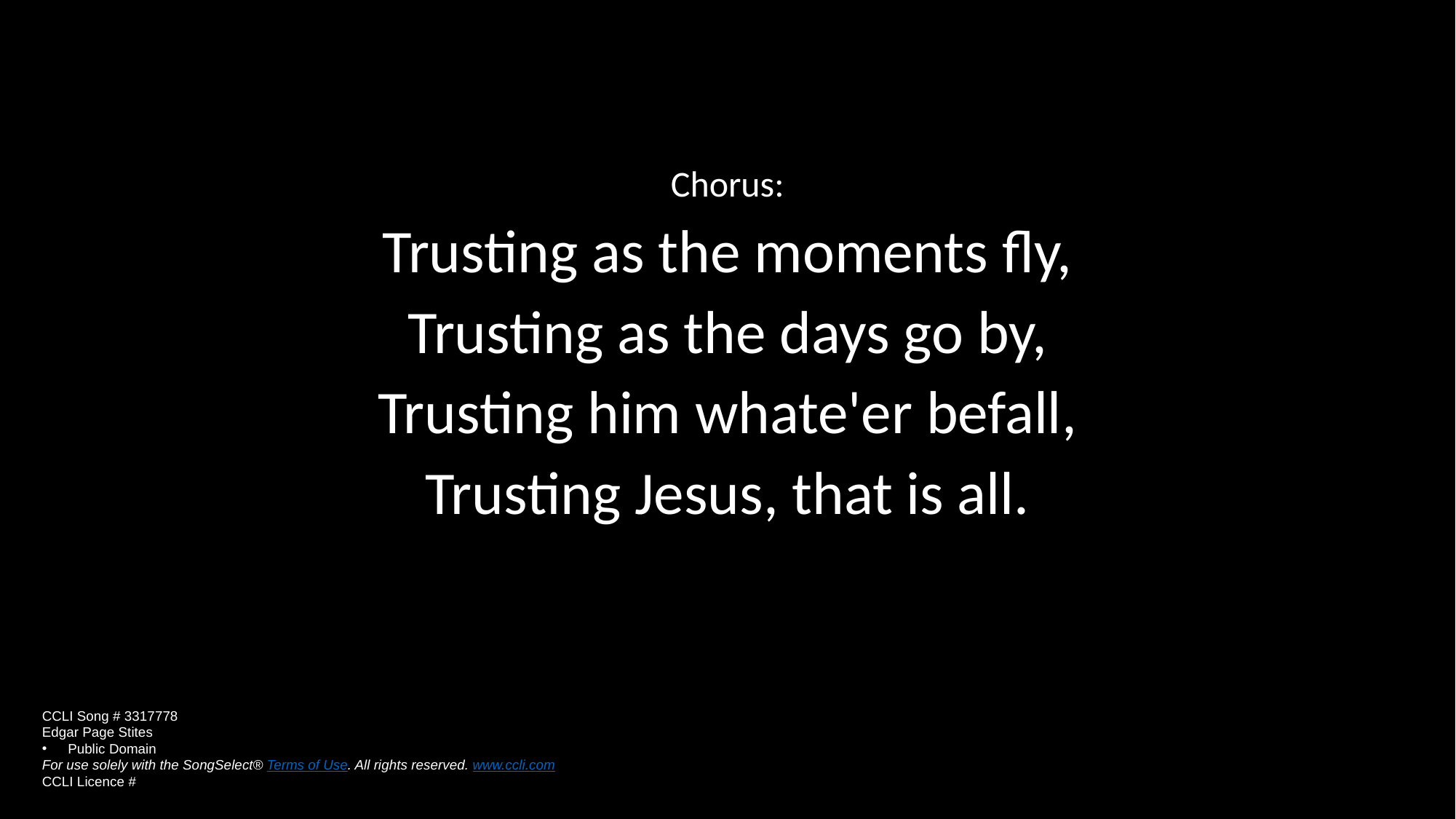

Chorus:
Trusting as the moments fly,
Trusting as the days go by,
Trusting him whate'er befall,
Trusting Jesus, that is all.
CCLI Song # 3317778
Edgar Page Stites
Public Domain
For use solely with the SongSelect® Terms of Use. All rights reserved. www.ccli.com
CCLI Licence #